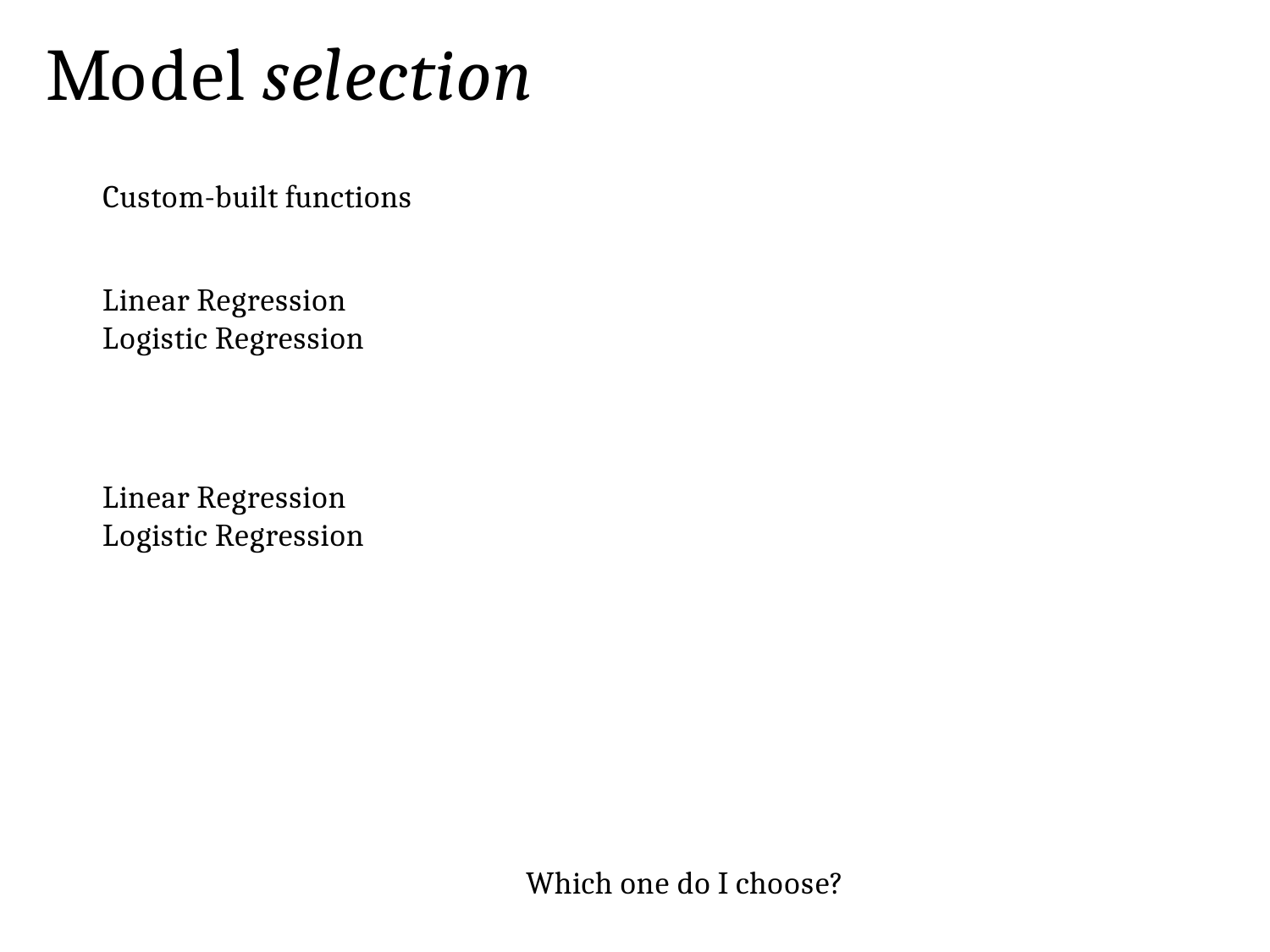

Model selection
Custom-built functions
Linear Regression
Logistic Regression
Linear Regression
Logistic Regression
Which one do I choose?